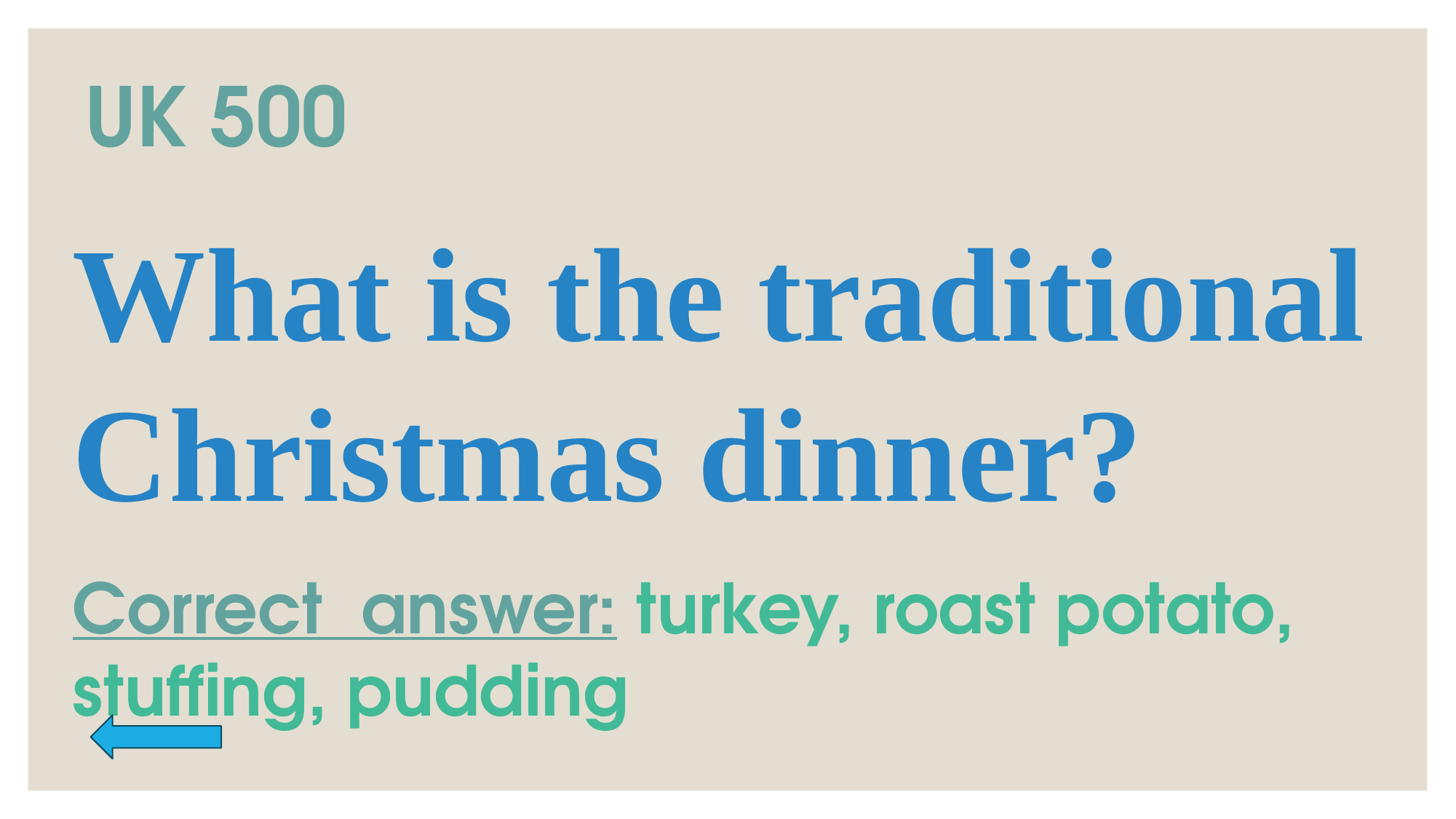

# UK 500
What is the traditional Christmas dinner?
Correct  answer: turkey, roast potato, stuffing, pudding